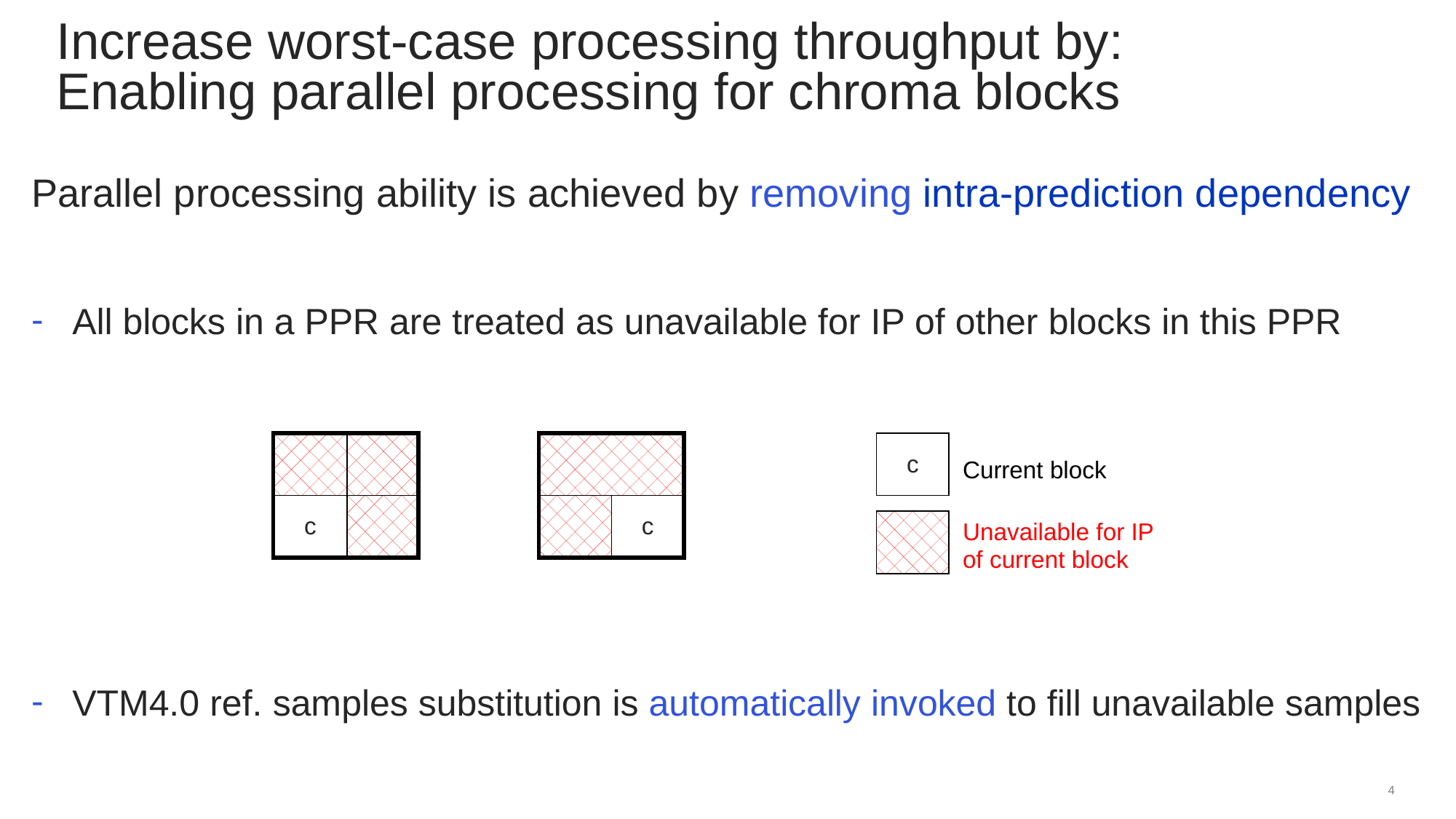

# Increase worst-case processing throughput by: Enabling parallel processing for chroma blocks
Parallel processing ability is achieved by removing intra-prediction dependency

All blocks in a PPR are treated as unavailable for IP of other blocks in this PPR

VTM4.0 ref. samples substitution is automatically invoked to fill unavailable samples
|  |  |
| --- | --- |
| c |  |
|  |  |
| --- | --- |
|  | c |
| c |
| --- |
Current block
Unavailable for IP of current block
|  |
| --- |